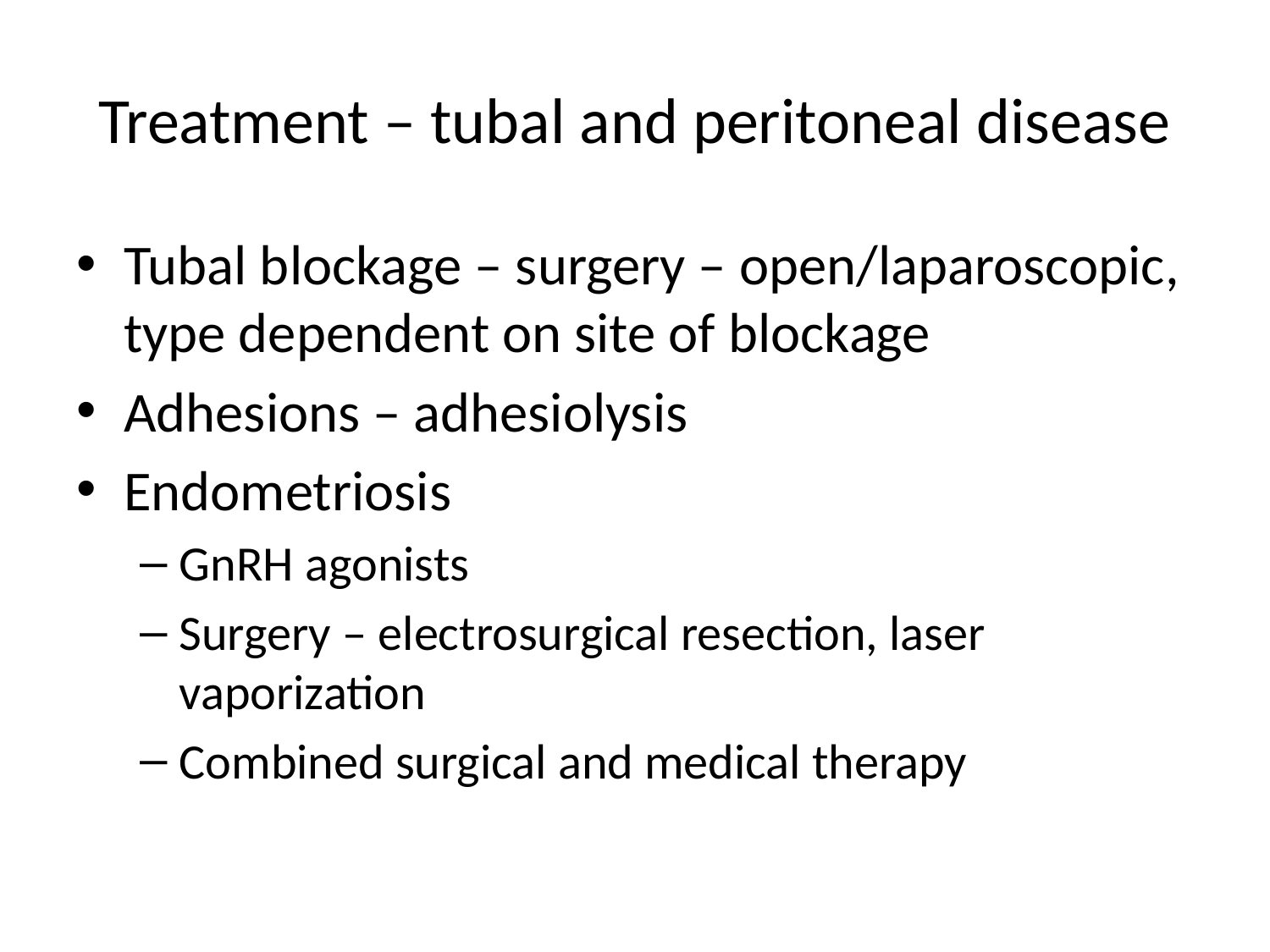

# Treatment – tubal and peritoneal disease
Tubal blockage – surgery – open/laparoscopic, type dependent on site of blockage
Adhesions – adhesiolysis
Endometriosis
GnRH agonists
Surgery – electrosurgical resection, laser vaporization
Combined surgical and medical therapy